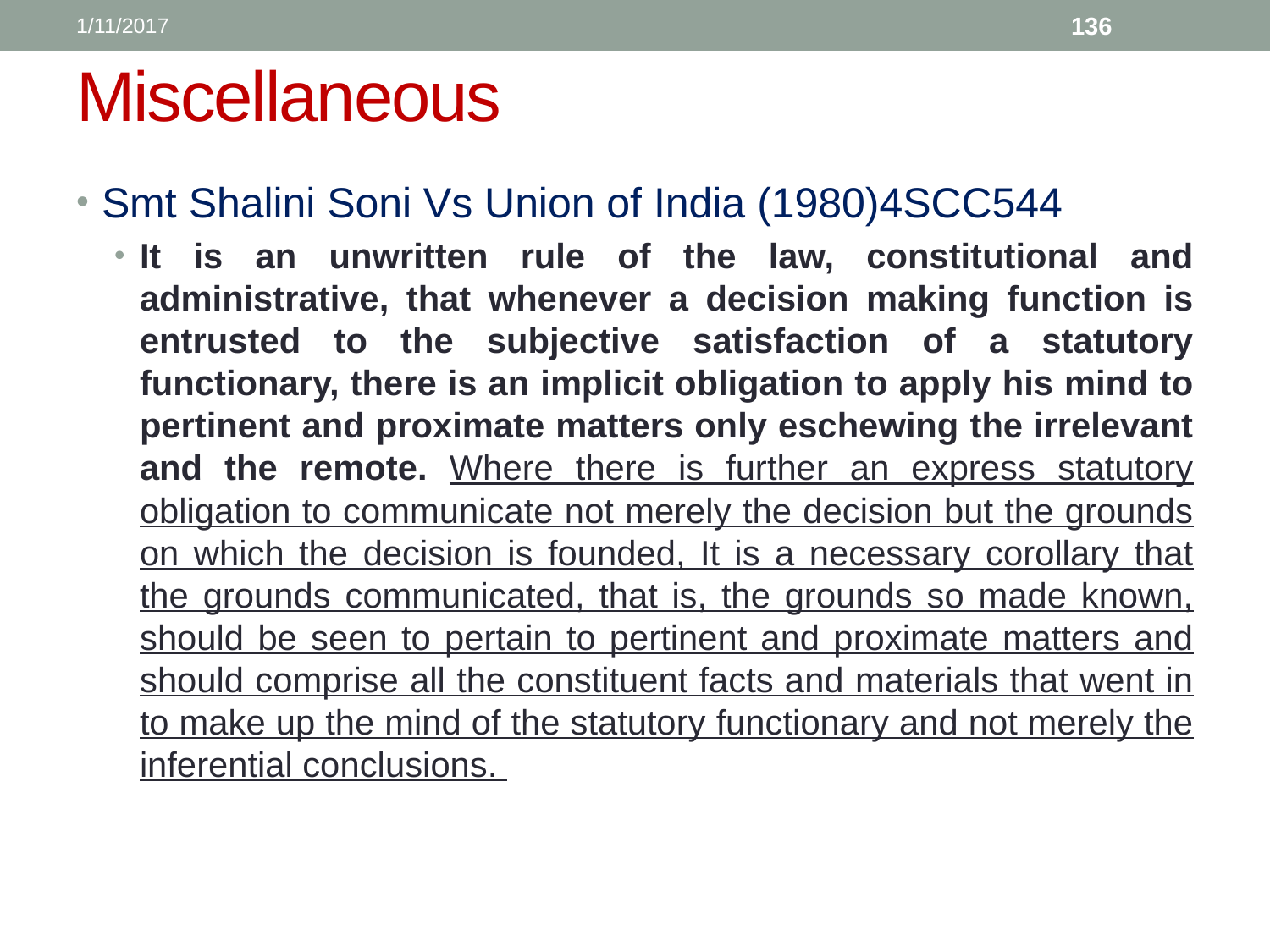

1/11/2017
136
# Miscellaneous
Smt Shalini Soni Vs Union of India (1980)4SCC544
It is an unwritten rule of the law, constitutional and administrative, that whenever a decision making function is entrusted to the subjective satisfaction of a statutory functionary, there is an implicit obligation to apply his mind to pertinent and proximate matters only eschewing the irrelevant and the remote. Where there is further an express statutory obligation to communicate not merely the decision but the grounds on which the decision is founded, It is a necessary corollary that the grounds communicated, that is, the grounds so made known, should be seen to pertain to pertinent and proximate matters and should comprise all the constituent facts and materials that went in to make up the mind of the statutory functionary and not merely the inferential conclusions.